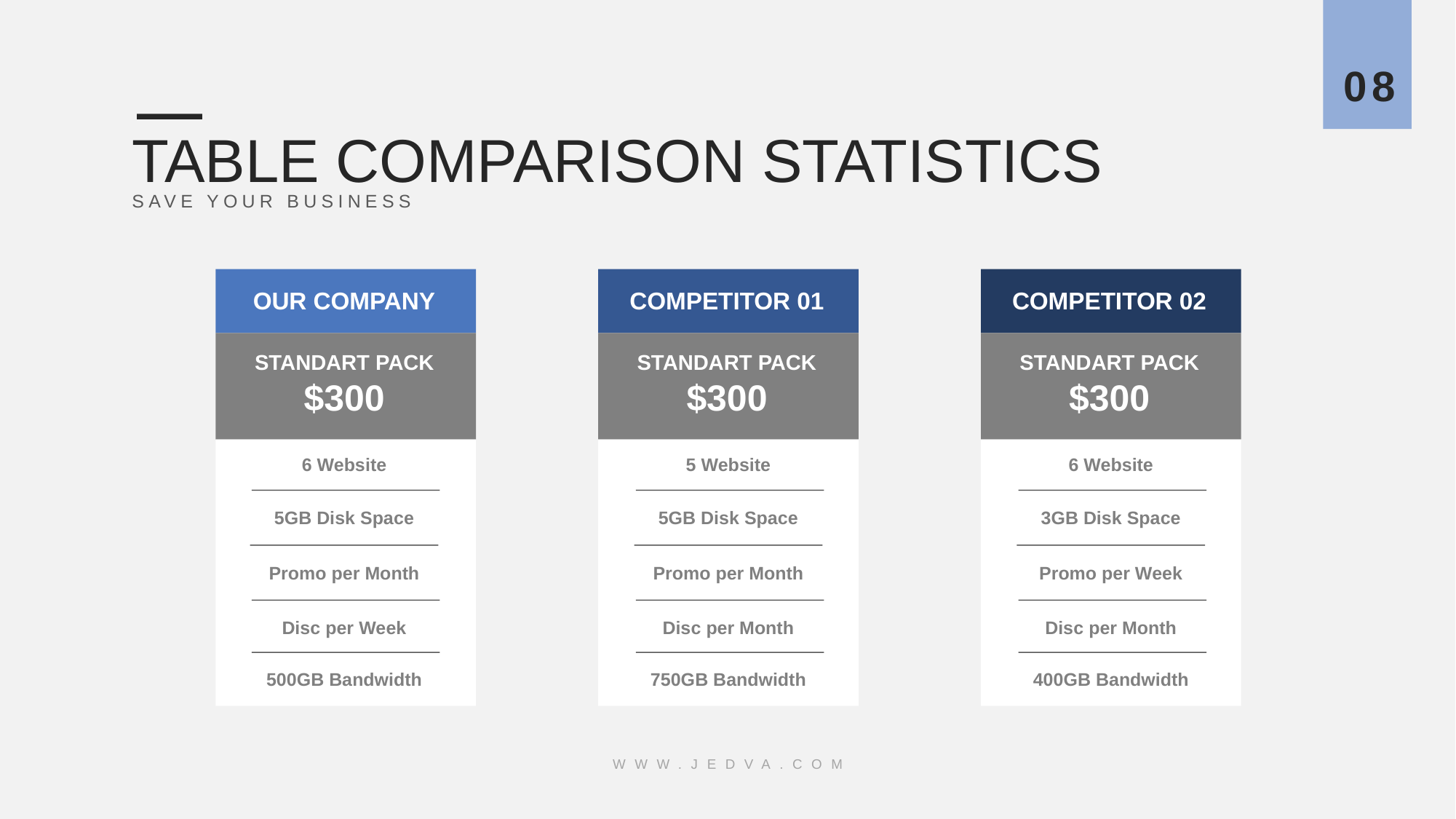

08

TABLE COMPARISON STATISTICS
SAVE YOUR BUSINESS

OUR COMPANY
COMPETITOR 01
COMPETITOR 02

STANDART PACK
$300
STANDART PACK
$300
STANDART PACK
$300

6 Website
5 Website
6 Website

5GB Disk Space
5GB Disk Space
3GB Disk Space

Promo per Month
Promo per Month
Promo per Week

Disc per Week
Disc per Month
Disc per Month

500GB Bandwidth
750GB Bandwidth
400GB Bandwidth
WWW.JEDVA.COM